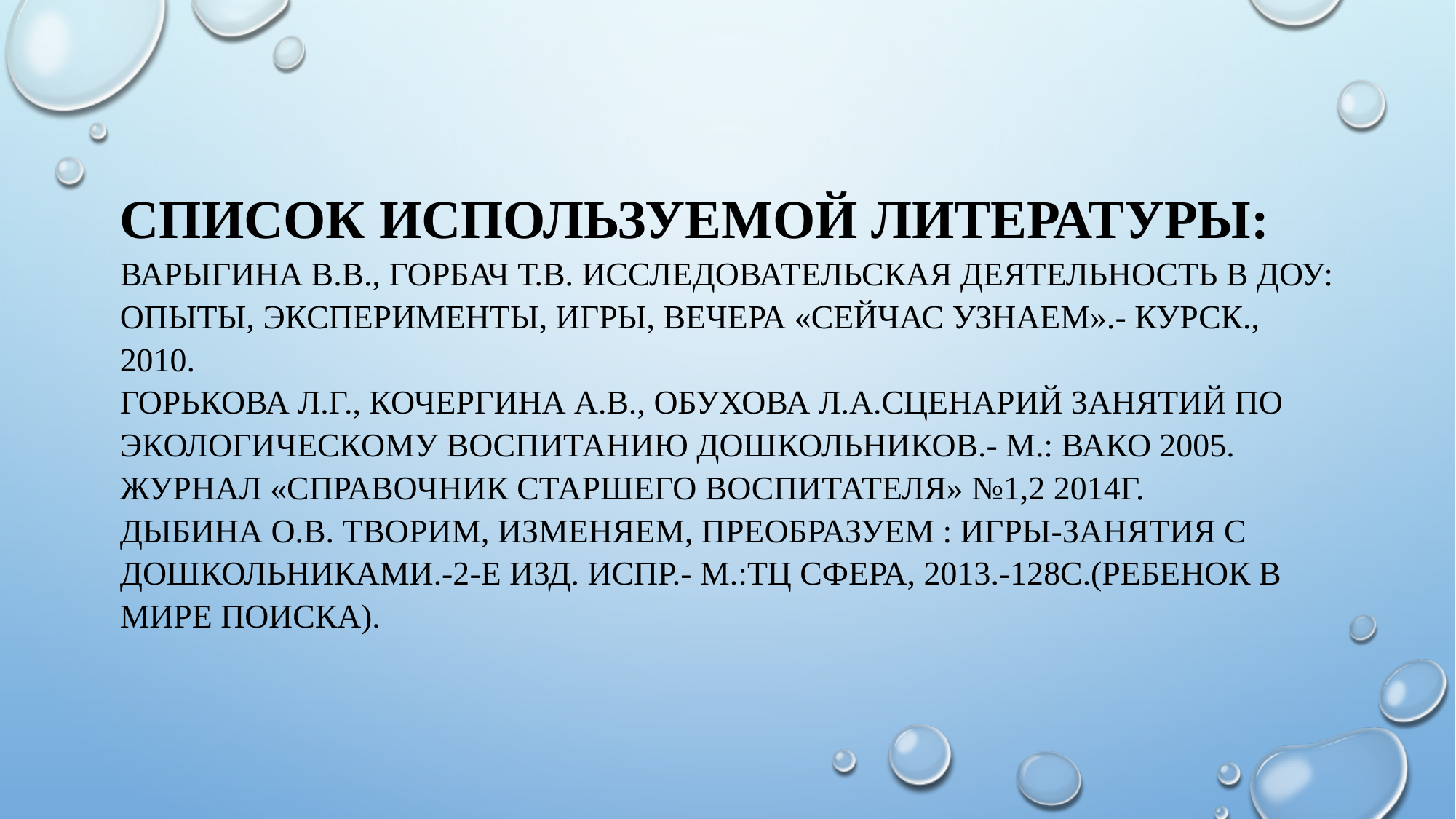

# Список используемой литературы: Варыгина В.В., Горбач Т.В. Исследовательская деятельность в ДОУ: опыты, эксперименты, игры, вечера «сейчас узнаем».- Курск., 2010. Горькова Л.Г., Кочергина А.В., Обухова Л.А.Сценарий занятий по экологическому воспитанию дошкольников.- М.: ВАКО 2005. Журнал «Справочник старшего воспитателя» №1,2 2014г. Дыбина О.В. Творим, изменяем, преобразуем : Игры-занятия с дошкольниками.-2-е изд. испр.- М.:ТЦ Сфера, 2013.-128с.(Ребенок в мире поиска).